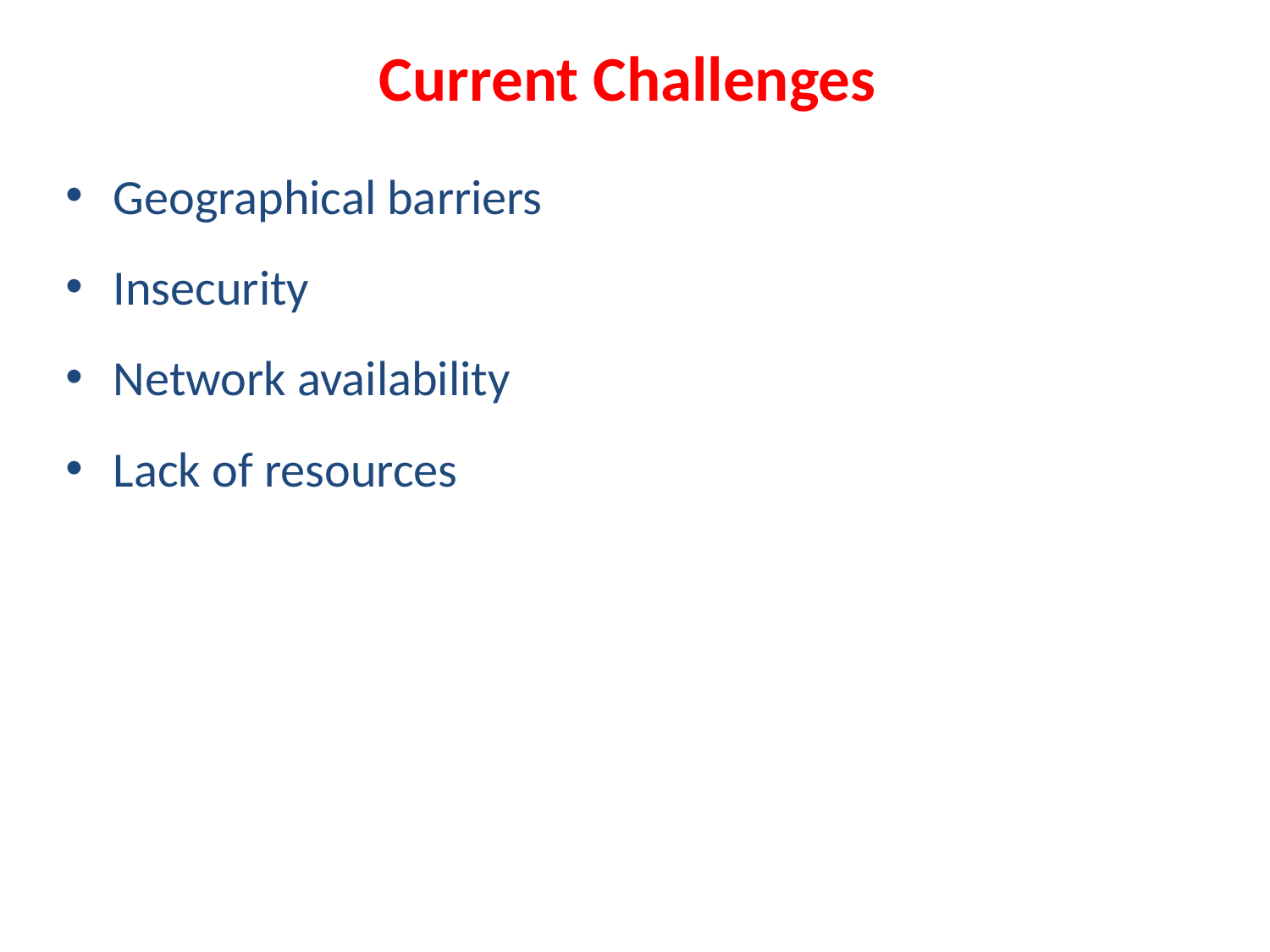

Current Challenges
Geographical barriers
Insecurity
Network availability
Lack of resources